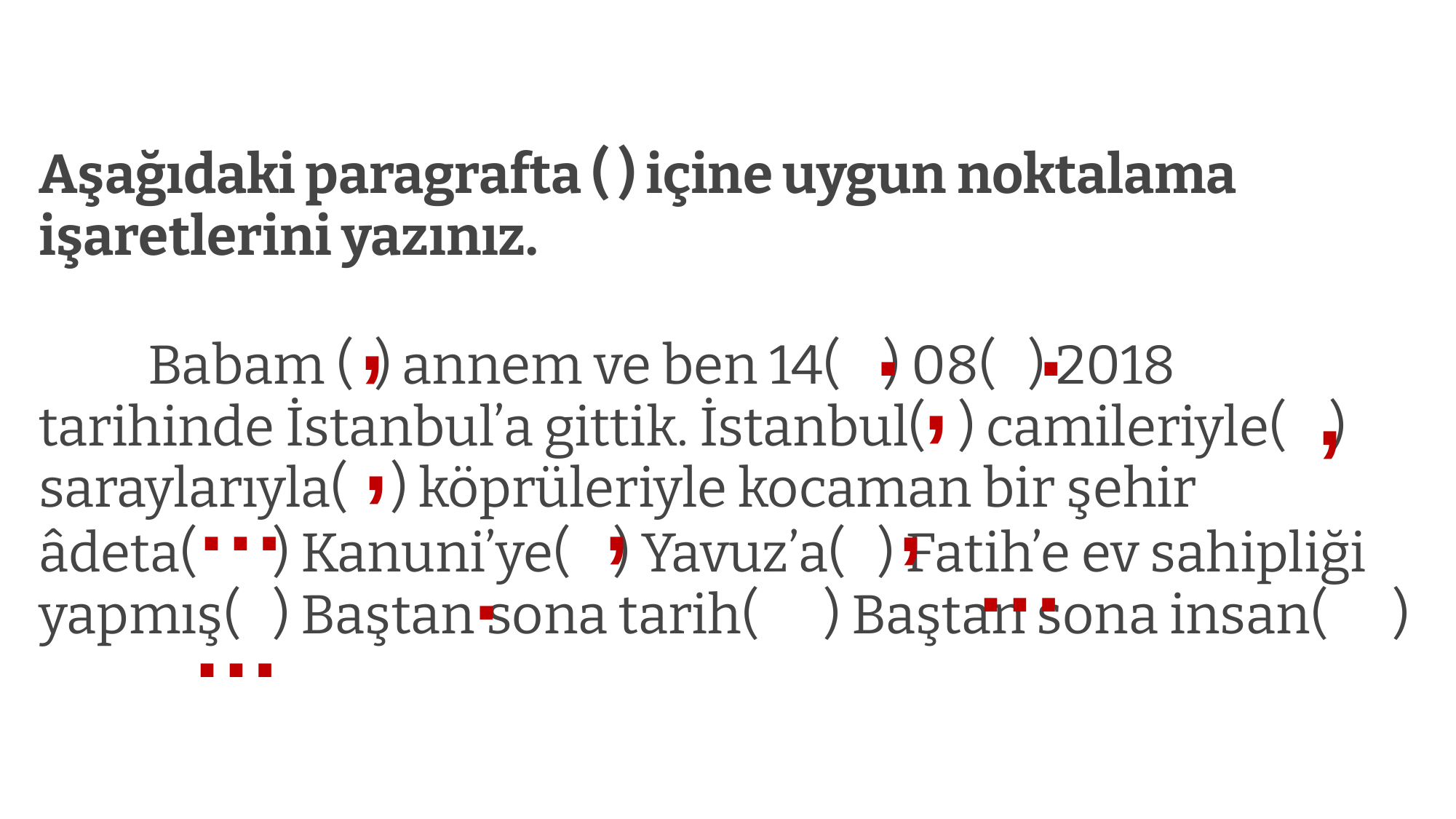

Aşağıdaki paragrafta ( ) içine uygun noktalama işaretlerini yazınız.

	Babam (  ) annem ve ben 14(    ) 08(   ) 2018 tarihinde İstanbul’a gittik. İstanbul(   ) camileriyle(    ) saraylarıyla(    ) köprüleriyle kocaman bir şehir
âdeta(       ) Kanuni’ye(    ) Yavuz’a(   ) Fatih’e ev sahipliği yapmış(   ) Baştan sona tarih(      ) Baştan sona insan(      )
,
.
.
,
,
,
,
…
,
…
.
…